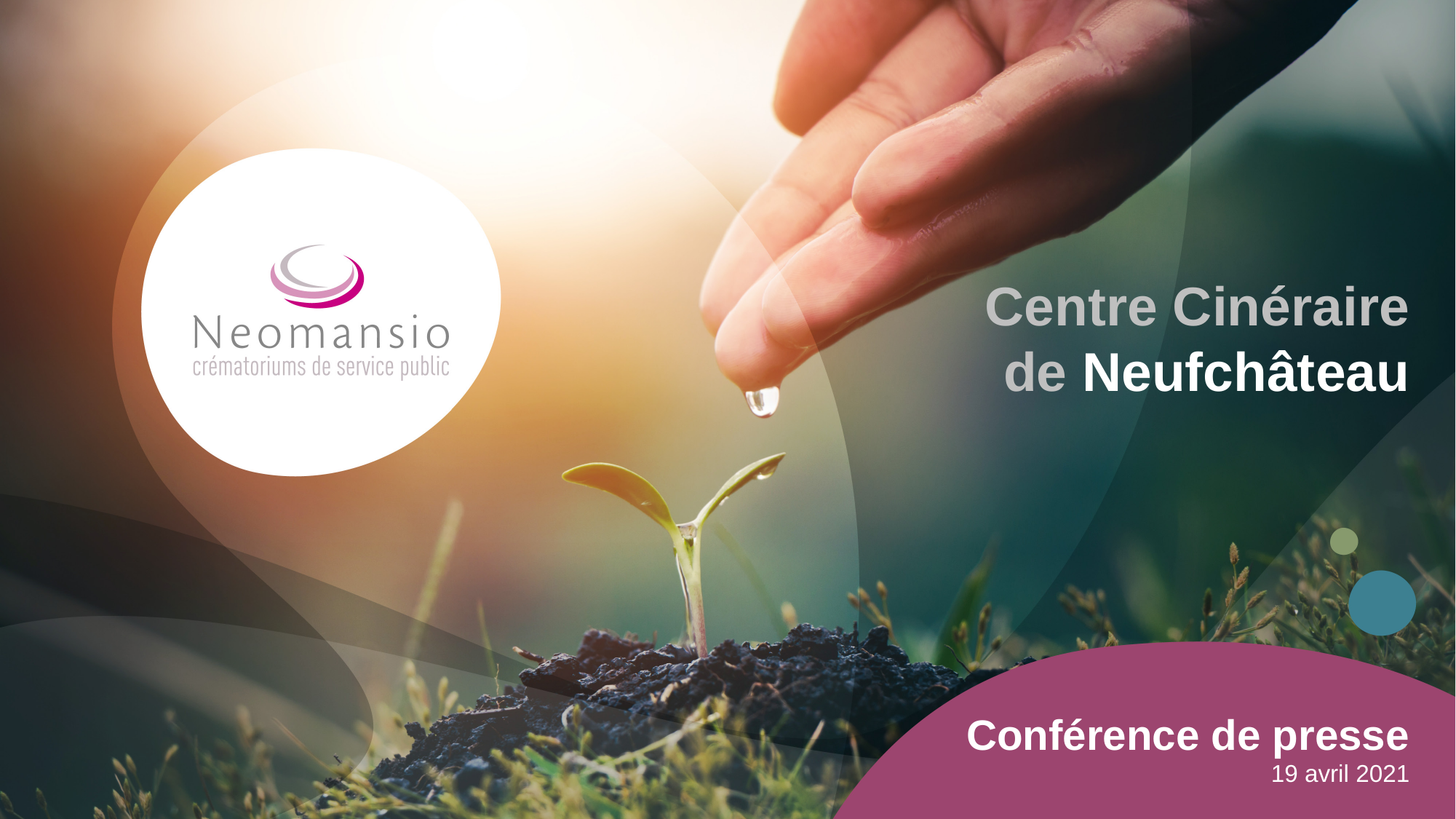

Centre Cinéraire
de Neufchâteau
# Conférence de presse 19 avril 2021